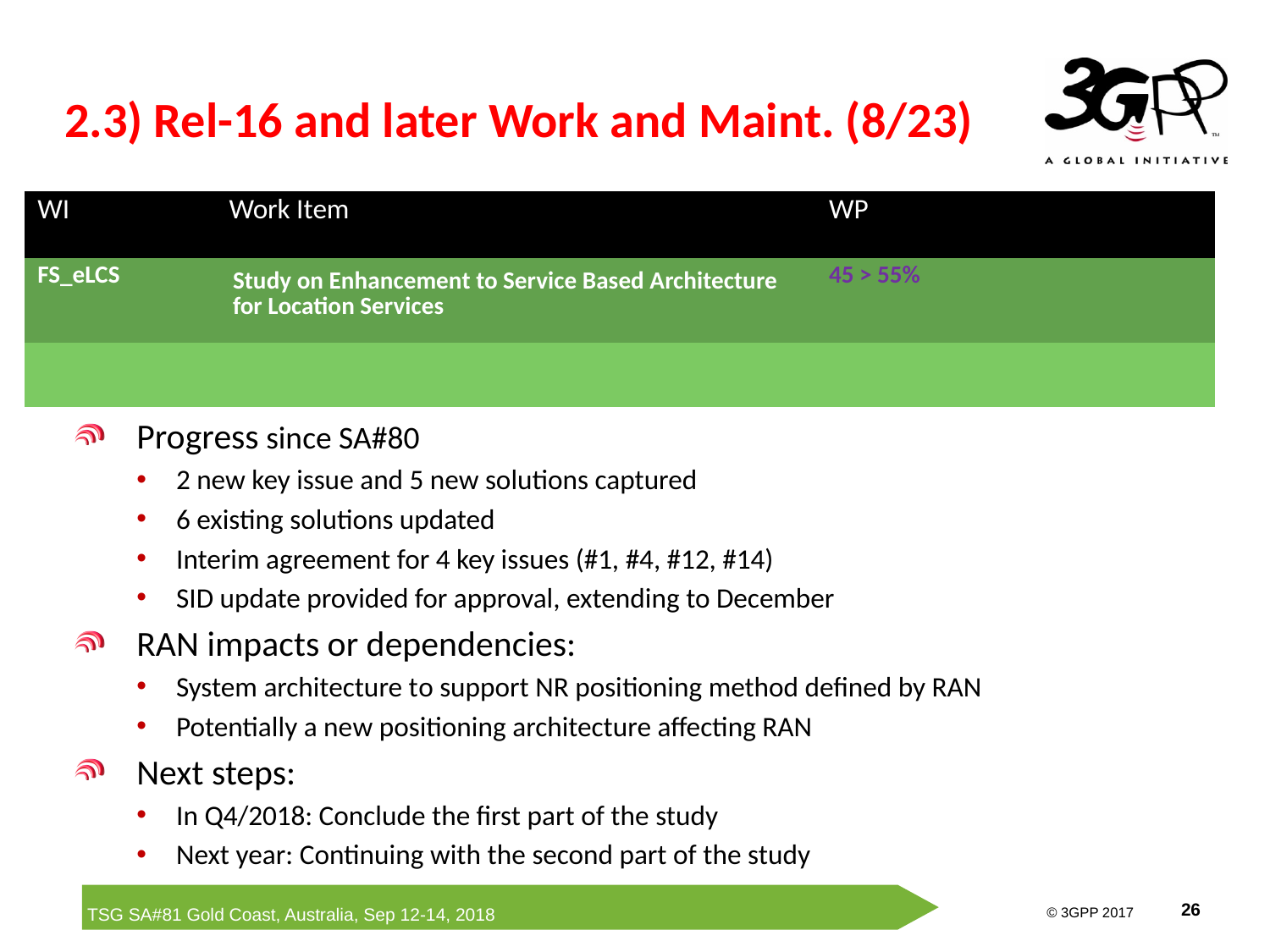

# 2.3) Rel-16 and later Work and Maint. (8/23)
| WI | Work Item | WP |  |  |
| --- | --- | --- | --- | --- |
| FS\_eLCS | Study on Enhancement to Service Based Architecture for Location Services | 45 > 55% |  |  |
|  |  |  |  |  |
Progress since SA#80
2 new key issue and 5 new solutions captured
6 existing solutions updated
Interim agreement for 4 key issues (#1, #4, #12, #14)
SID update provided for approval, extending to December
RAN impacts or dependencies:
System architecture to support NR positioning method defined by RAN
Potentially a new positioning architecture affecting RAN
Next steps:
In Q4/2018: Conclude the first part of the study
Next year: Continuing with the second part of the study